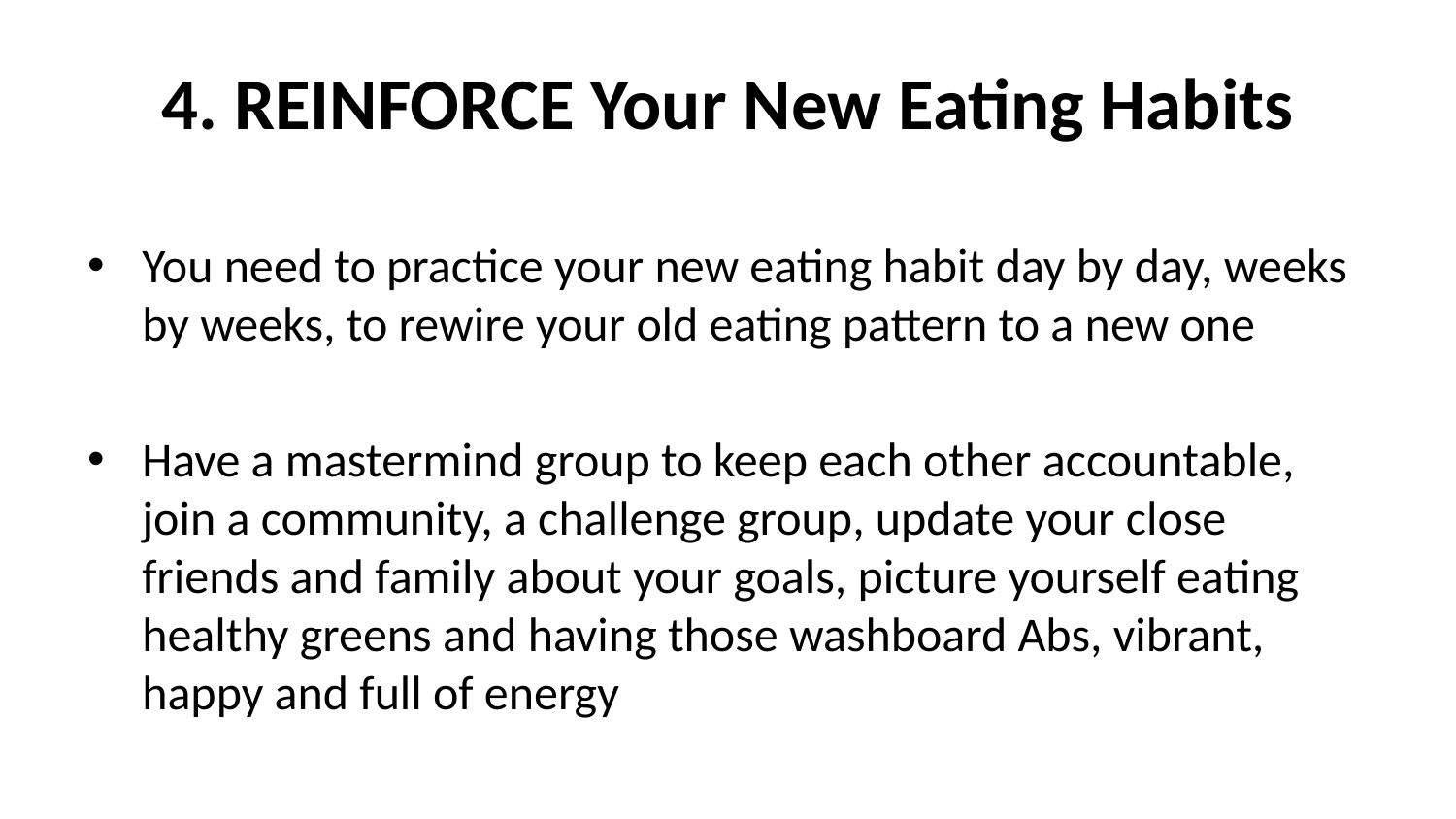

# 4. REINFORCE Your New Eating Habits
You need to practice your new eating habit day by day, weeks by weeks, to rewire your old eating pattern to a new one

Have a mastermind group to keep each other accountable, join a community, a challenge group, update your close friends and family about your goals, picture yourself eating healthy greens and having those washboard Abs, vibrant, happy and full of energy